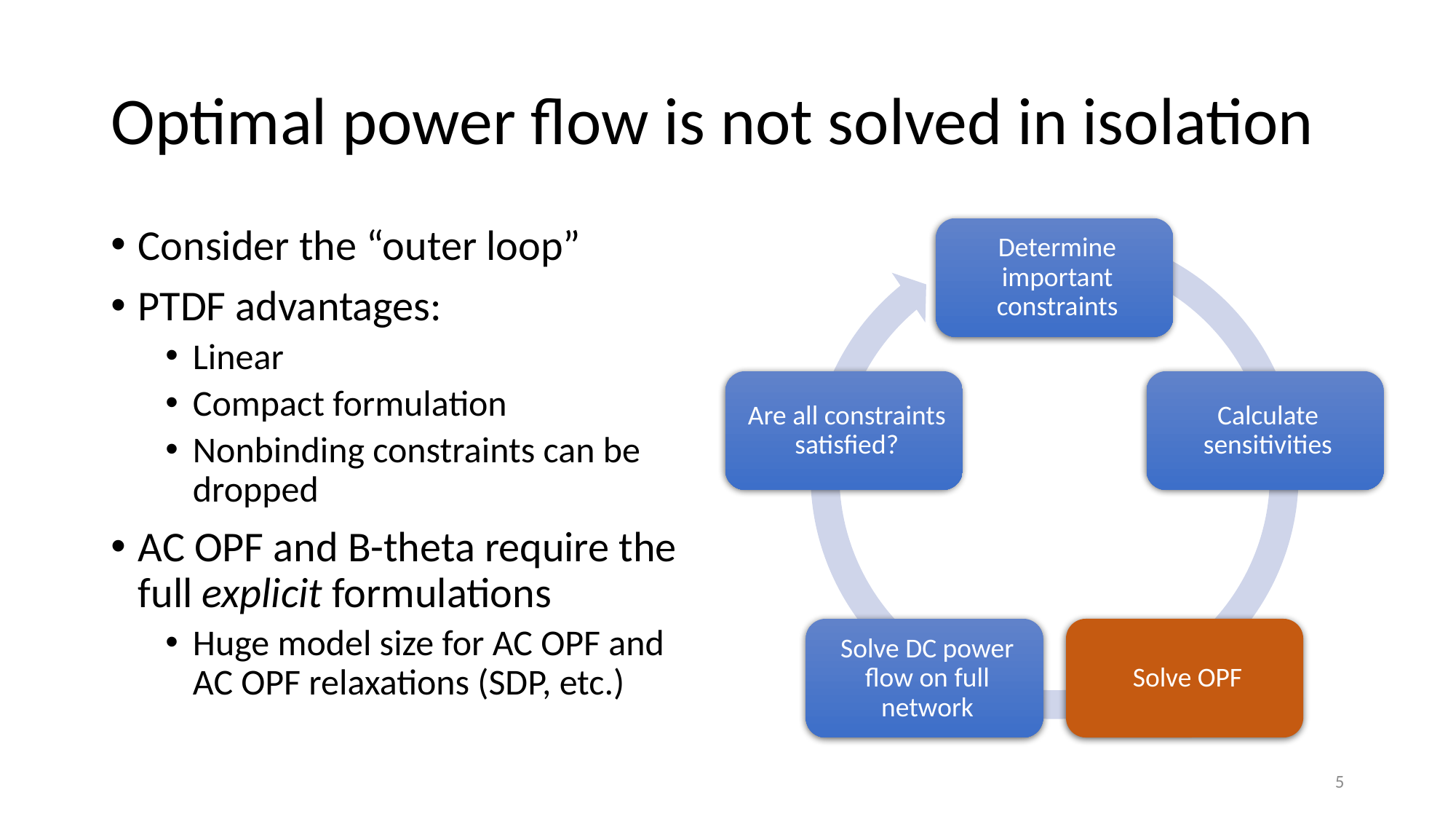

# Optimal power flow is not solved in isolation
Consider the “outer loop”
PTDF advantages:
Linear
Compact formulation
Nonbinding constraints can be dropped
AC OPF and B-theta require the full explicit formulations
Huge model size for AC OPF and AC OPF relaxations (SDP, etc.)
Determine important constraints
Calculate sensitivities
Solve OPF
Solve DC power flow on full network
Are all constraints satisfied?
5